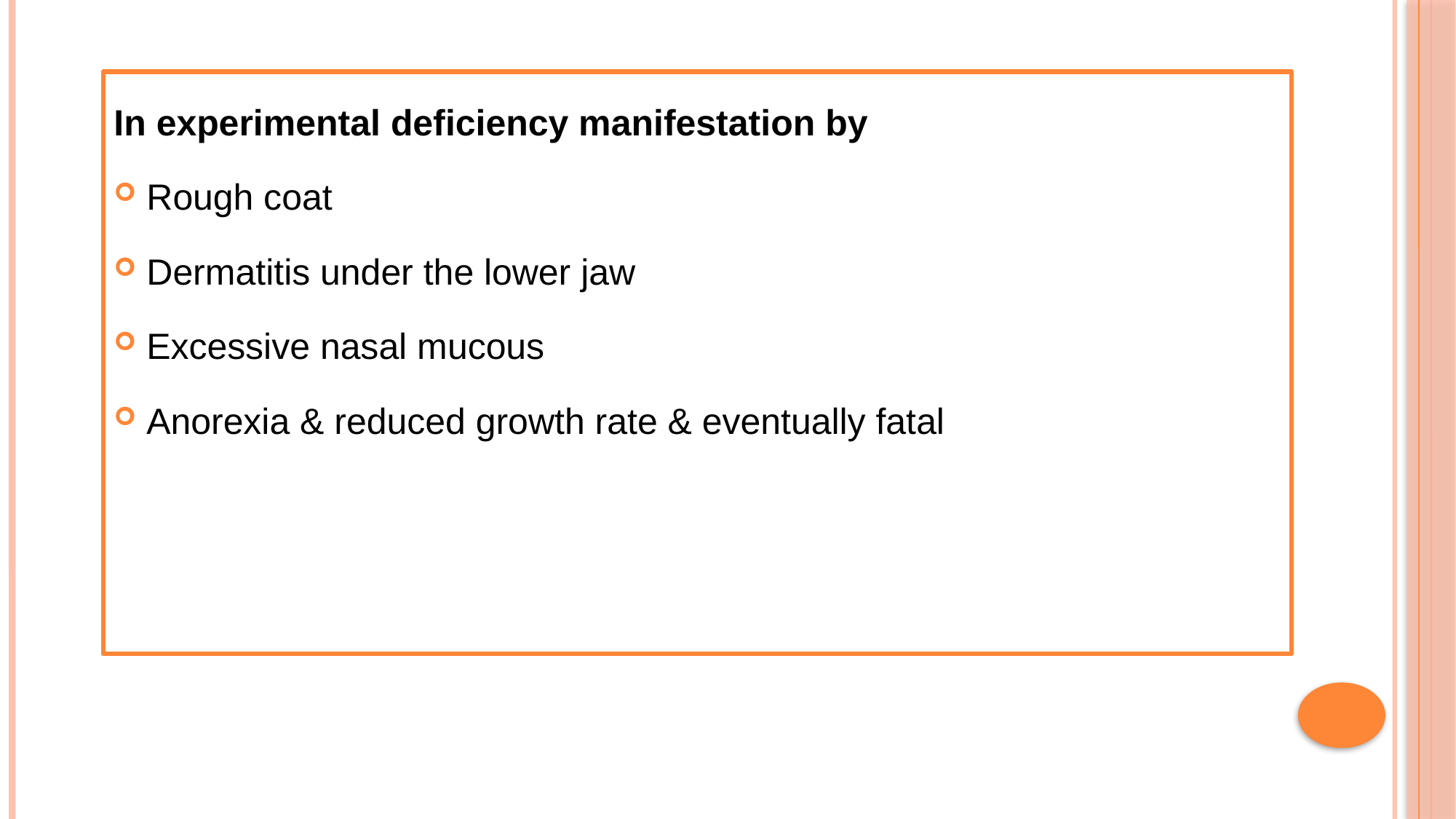

In experimental deficiency manifestation by
Rough coat
Dermatitis under the lower jaw
Excessive nasal mucous
Anorexia & reduced growth rate & eventually fatal